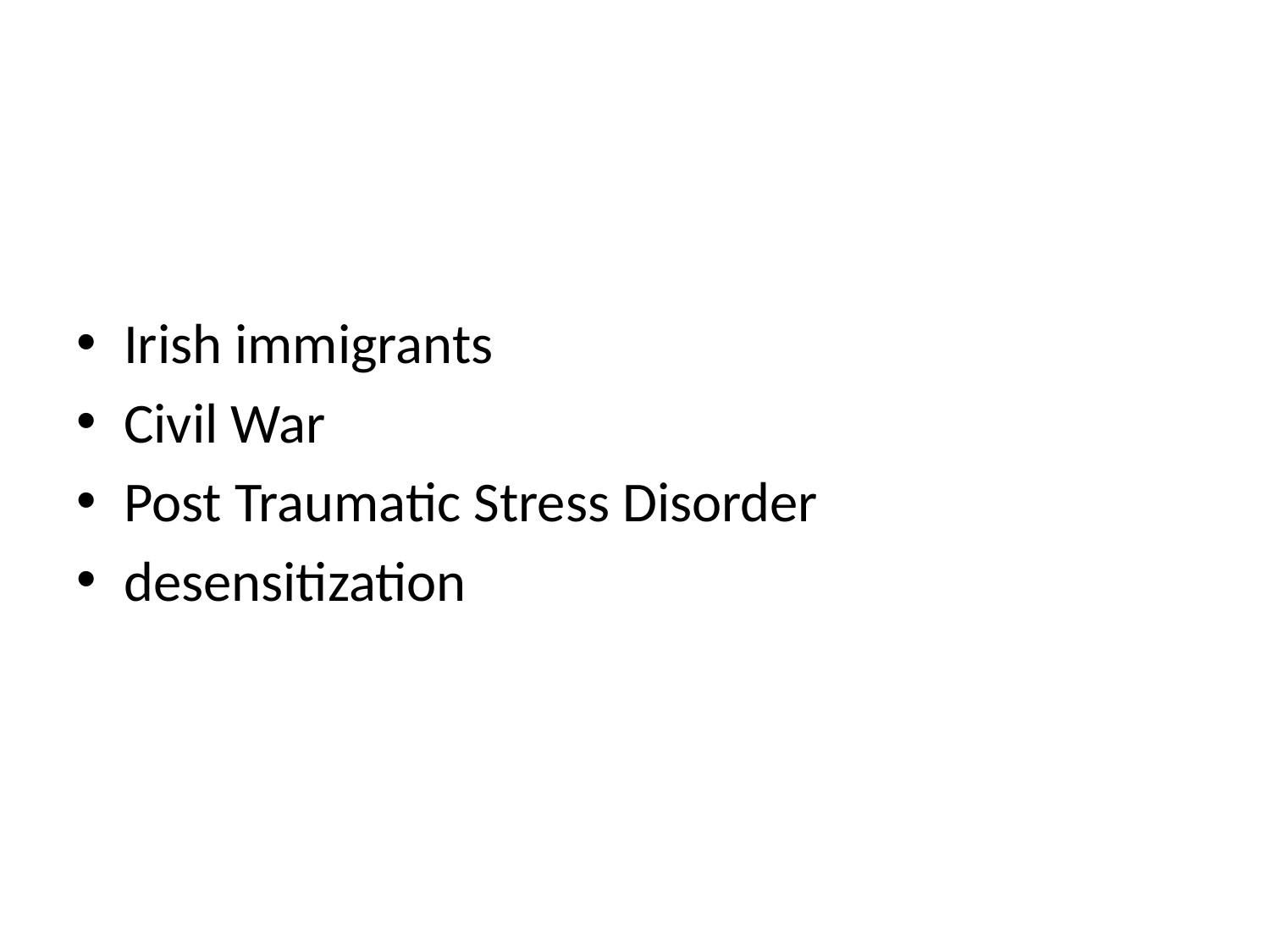

#

Irish immigrants
Civil War
Post Traumatic Stress Disorder
desensitization